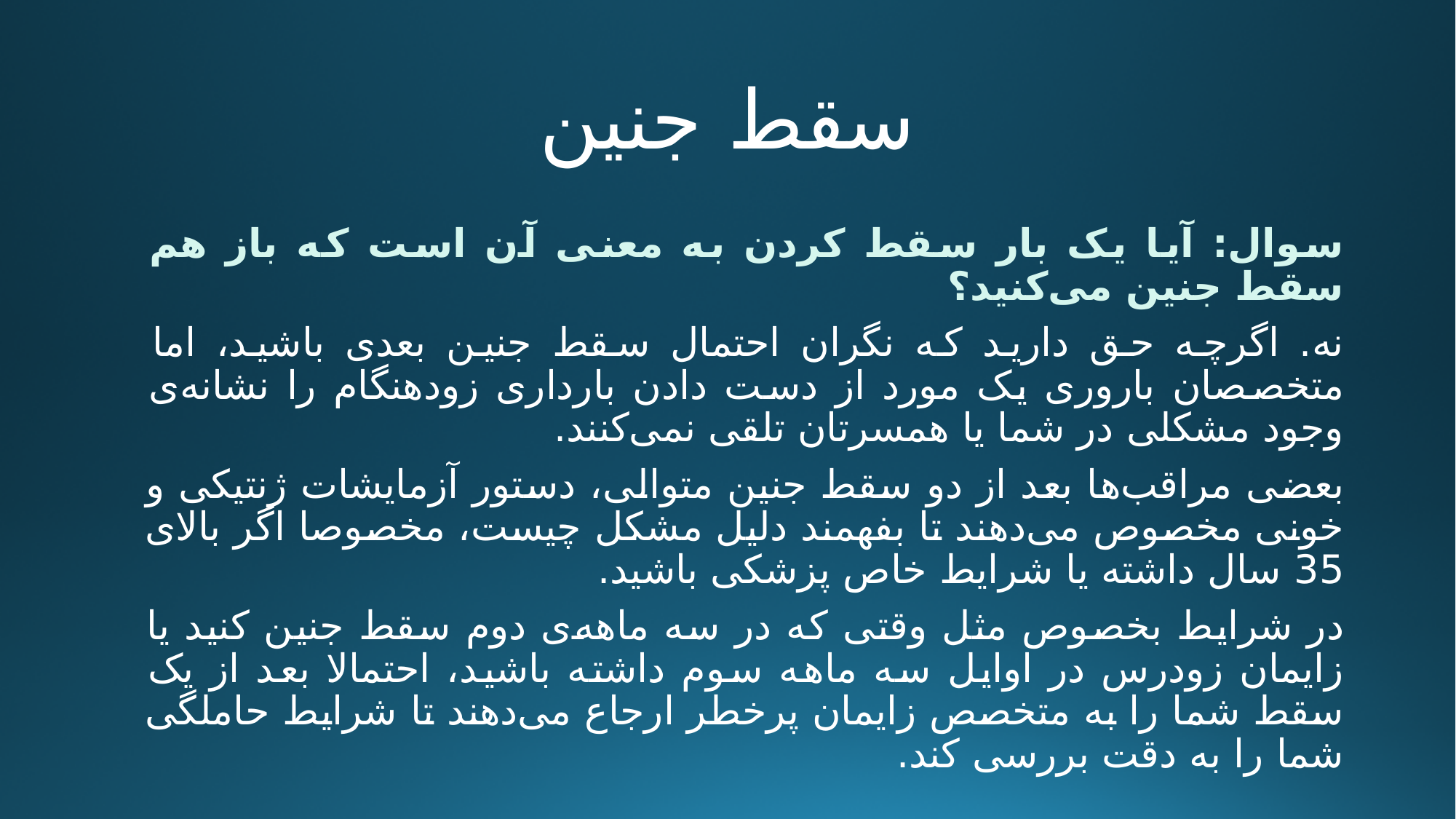

# سقط جنین
سوال: آیا یک بار سقط کردن به معنی آن است که باز هم سقط جنین می‌کنید؟
نه. اگرچه حق دارید که نگران احتمال سقط جنین بعدی باشید، اما متخصصان باروری یک مورد از دست دادن بارداری زودهنگام را نشانه‌ی وجود مشکلی در شما یا همسرتان تلقی نمی‌کنند.
بعضی مراقب‌ها بعد از دو سقط جنین متوالی، دستور آزمایشات ژنتیکی و خونی مخصوص می‌دهند تا بفهمند دلیل مشکل چیست، مخصوصا اگر بالای 35 سال داشته یا شرایط خاص پزشکی باشید.
در شرایط بخصوص مثل وقتی که در سه ماهه‌ی دوم سقط جنین کنید یا زایمان زودرس در اوایل سه ماهه سوم داشته باشید، احتمالا بعد از یک سقط شما را به متخصص زایمان پرخطر ارجاع می‌دهند تا شرایط حاملگی شما را به دقت بررسی کند.